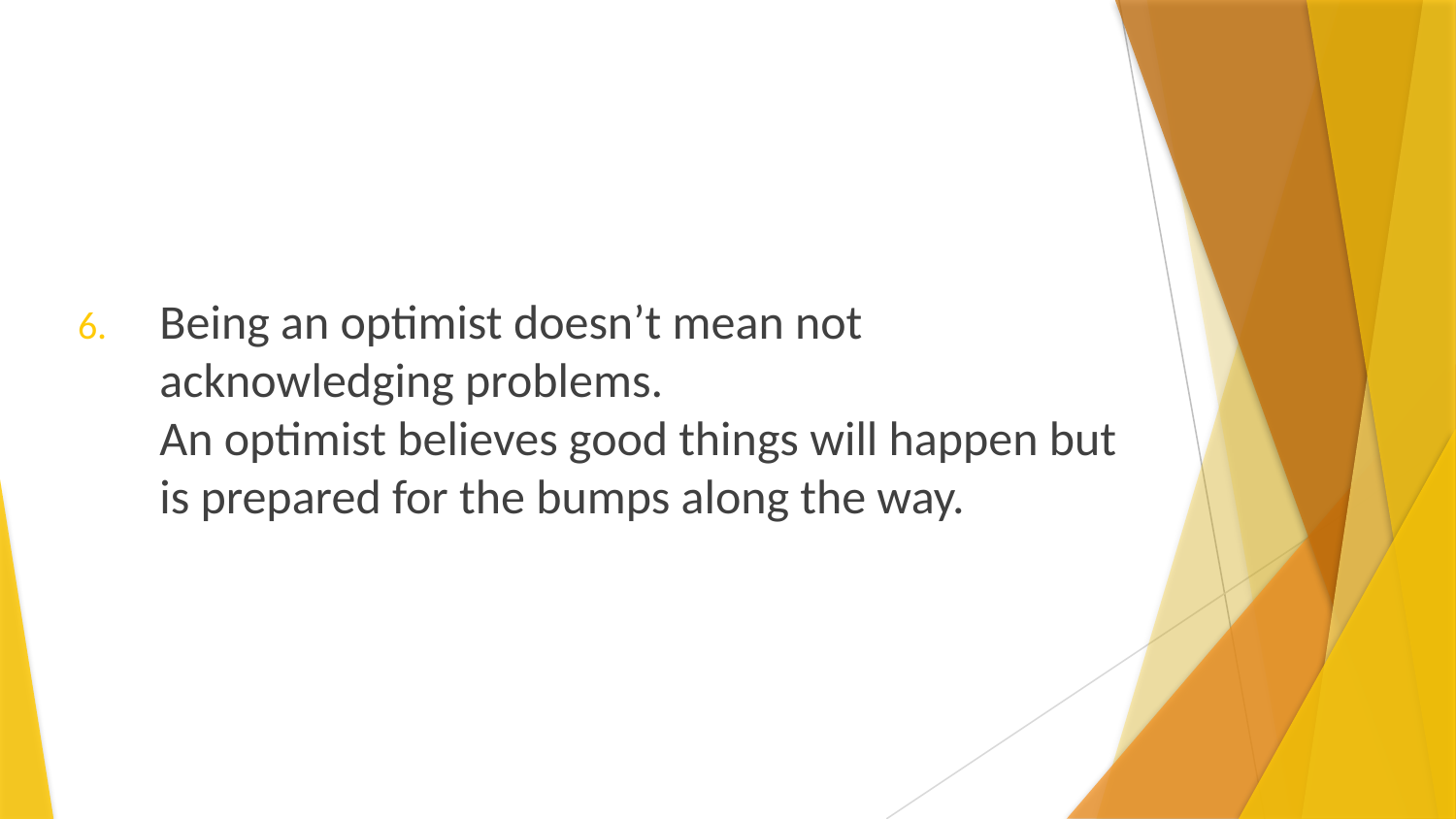

Being an optimist doesn’t mean not acknowledging problems.
An optimist believes good things will happen but is prepared for the bumps along the way.